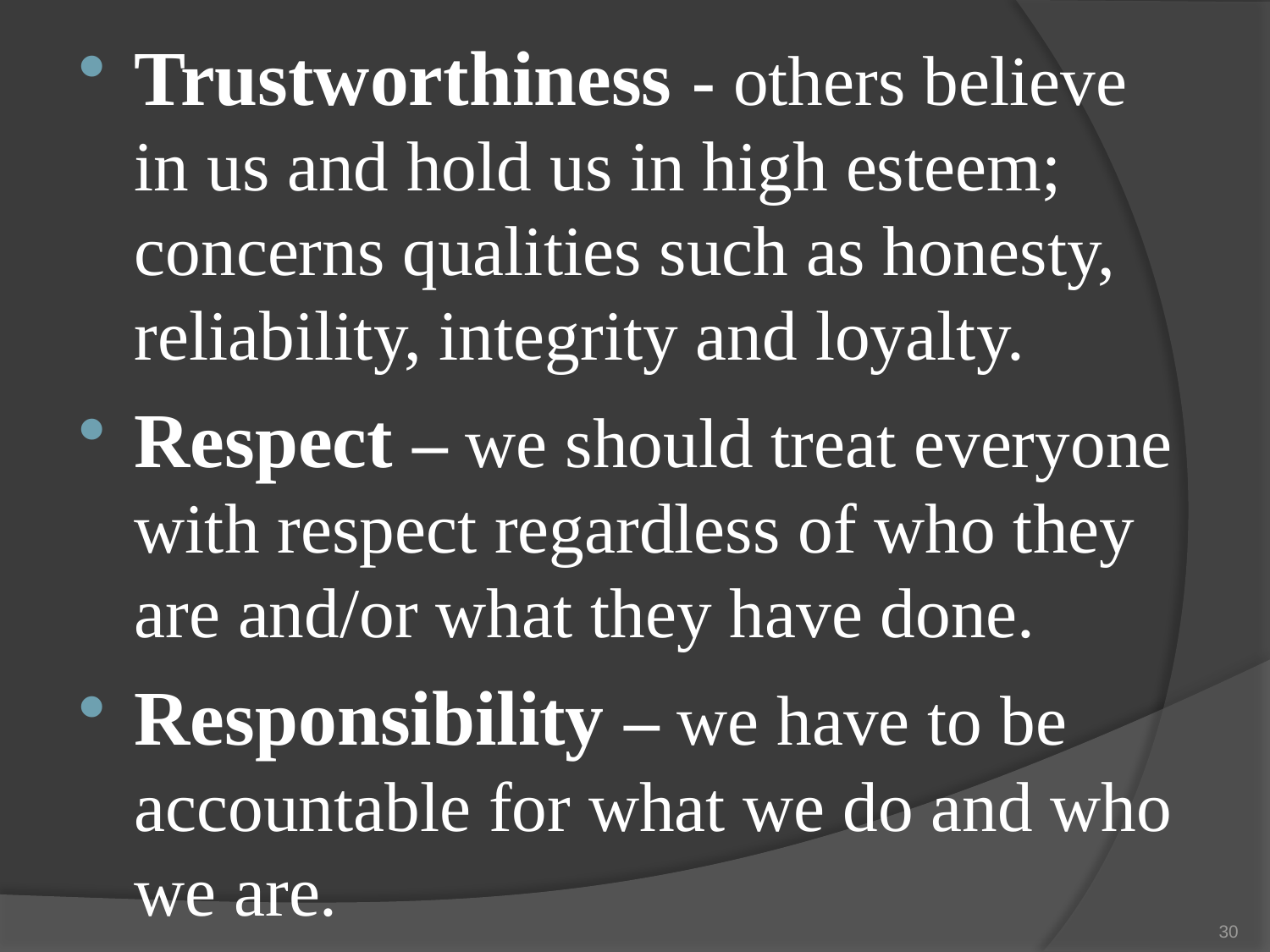

Trustworthiness - others believe in us and hold us in high esteem; concerns qualities such as honesty, reliability, integrity and loyalty.
Respect – we should treat everyone with respect regardless of who they are and/or what they have done.
Responsibility – we have to be accountable for what we do and who we are.
30